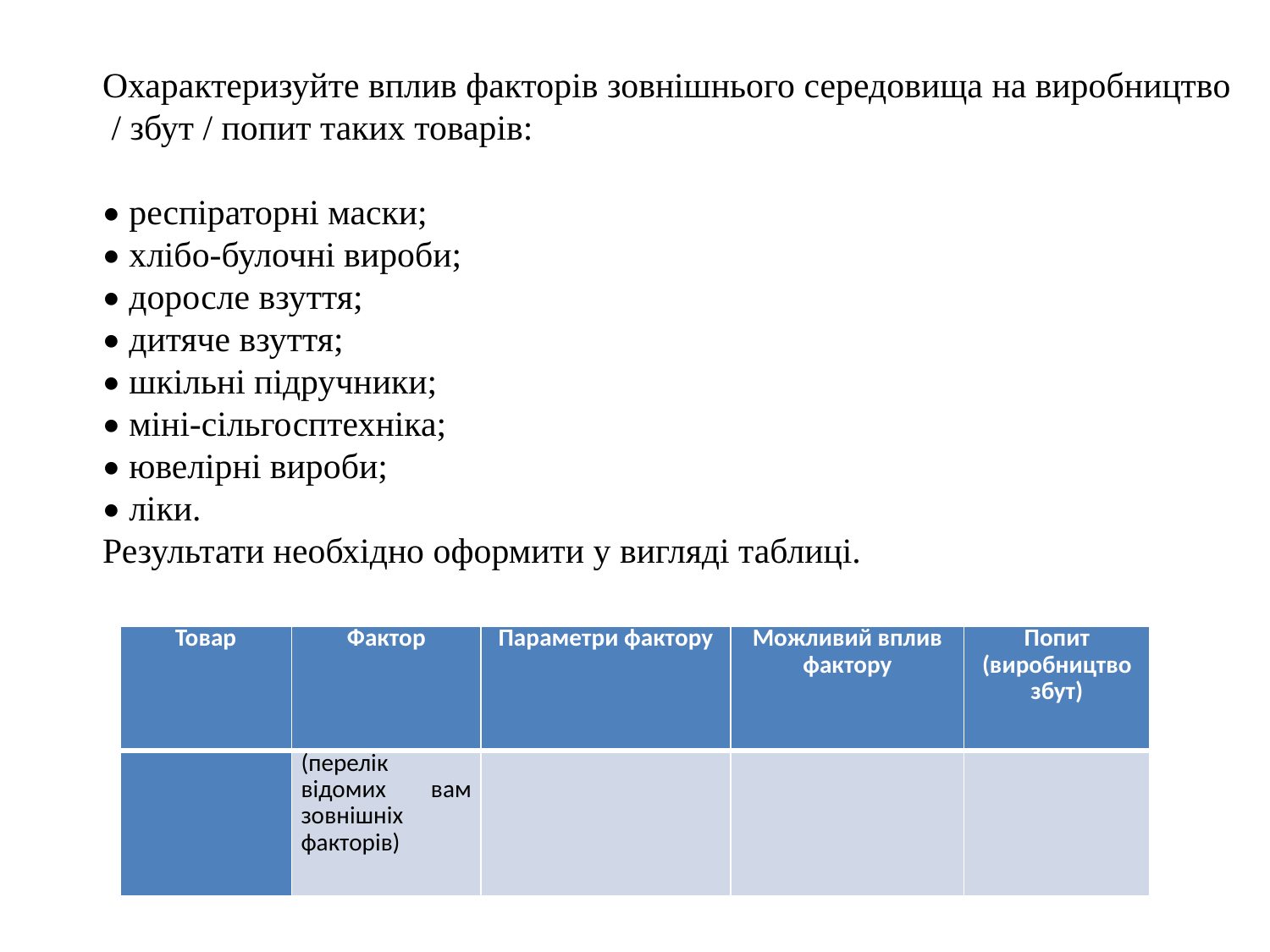

Охарактеризуйте вплив факторів зовнішнього середовища на виробництво
 / збут / попит таких товарів:

• респіраторні маски;
• хлібо-булочні вироби;
• доросле взуття;
• дитяче взуття;
• шкільні підручники;
• міні-сільгосптехніка;
• ювелірні вироби;
• ліки.
Результати необхідно оформити у вигляді таблиці.
| Товар | Фактор | Параметри фактору | Можливий вплив фактору | Попит (виробництво збут) |
| --- | --- | --- | --- | --- |
|  | (перелік відомих вам зовнішніх факторів) |  |  |  |